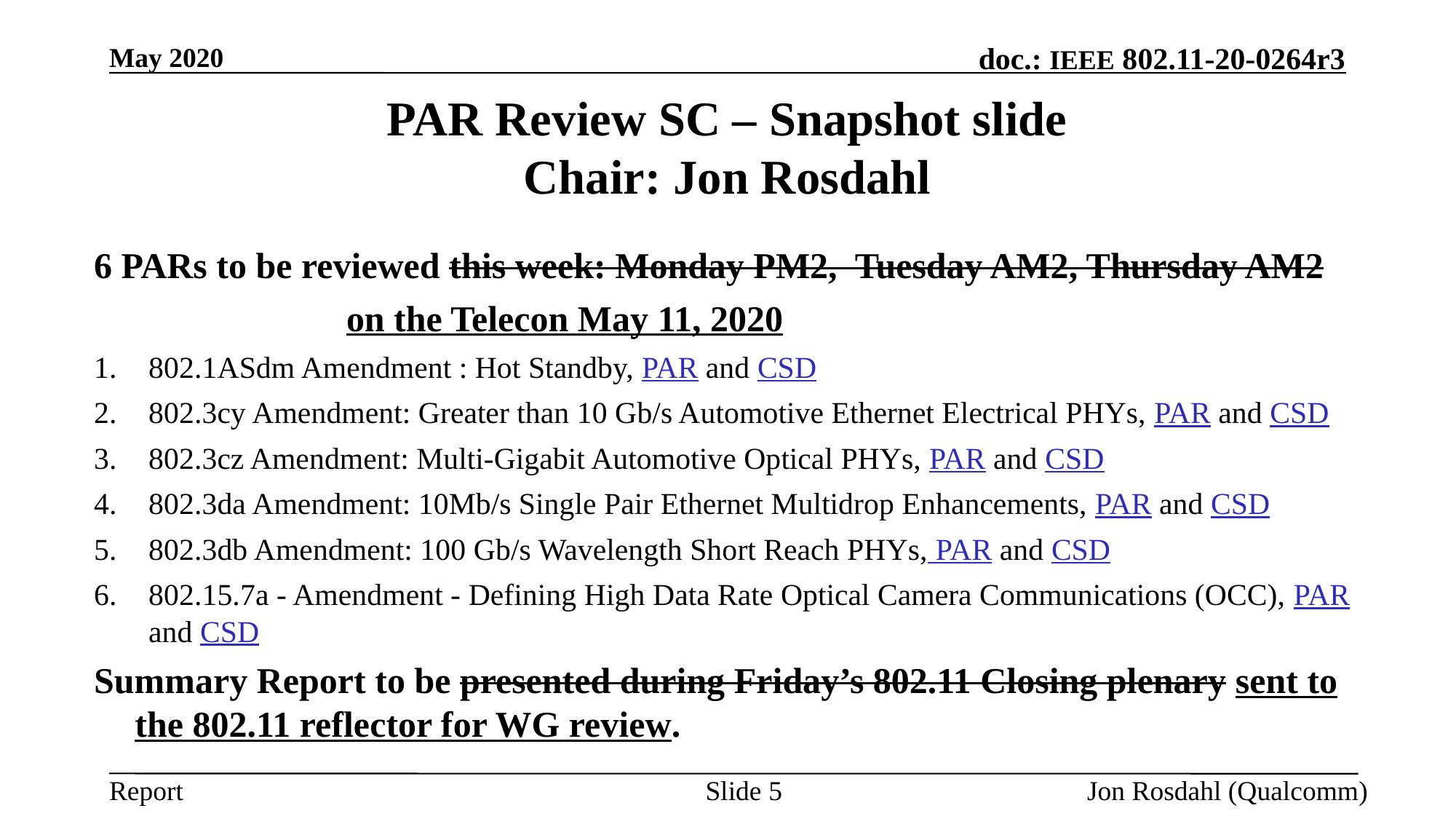

May 2020
# PAR Review SC – Snapshot slide Chair: Jon Rosdahl
6 PARs to be reviewed this week: Monday PM2,  Tuesday AM2, Thursday AM2
			on the Telecon May 11, 2020
802.1ASdm Amendment : Hot Standby, PAR and CSD
802.3cy Amendment: Greater than 10 Gb/s Automotive Ethernet Electrical PHYs, PAR and CSD
802.3cz Amendment: Multi-Gigabit Automotive Optical PHYs, PAR and CSD
802.3da Amendment: 10Mb/s Single Pair Ethernet Multidrop Enhancements, PAR and CSD
802.3db Amendment: 100 Gb/s Wavelength Short Reach PHYs, PAR and CSD
802.15.7a - Amendment - Defining High Data Rate Optical Camera Communications (OCC), PAR and CSD
Summary Report to be presented during Friday’s 802.11 Closing plenary sent to the 802.11 reflector for WG review.
Slide 5
Jon Rosdahl (Qualcomm)